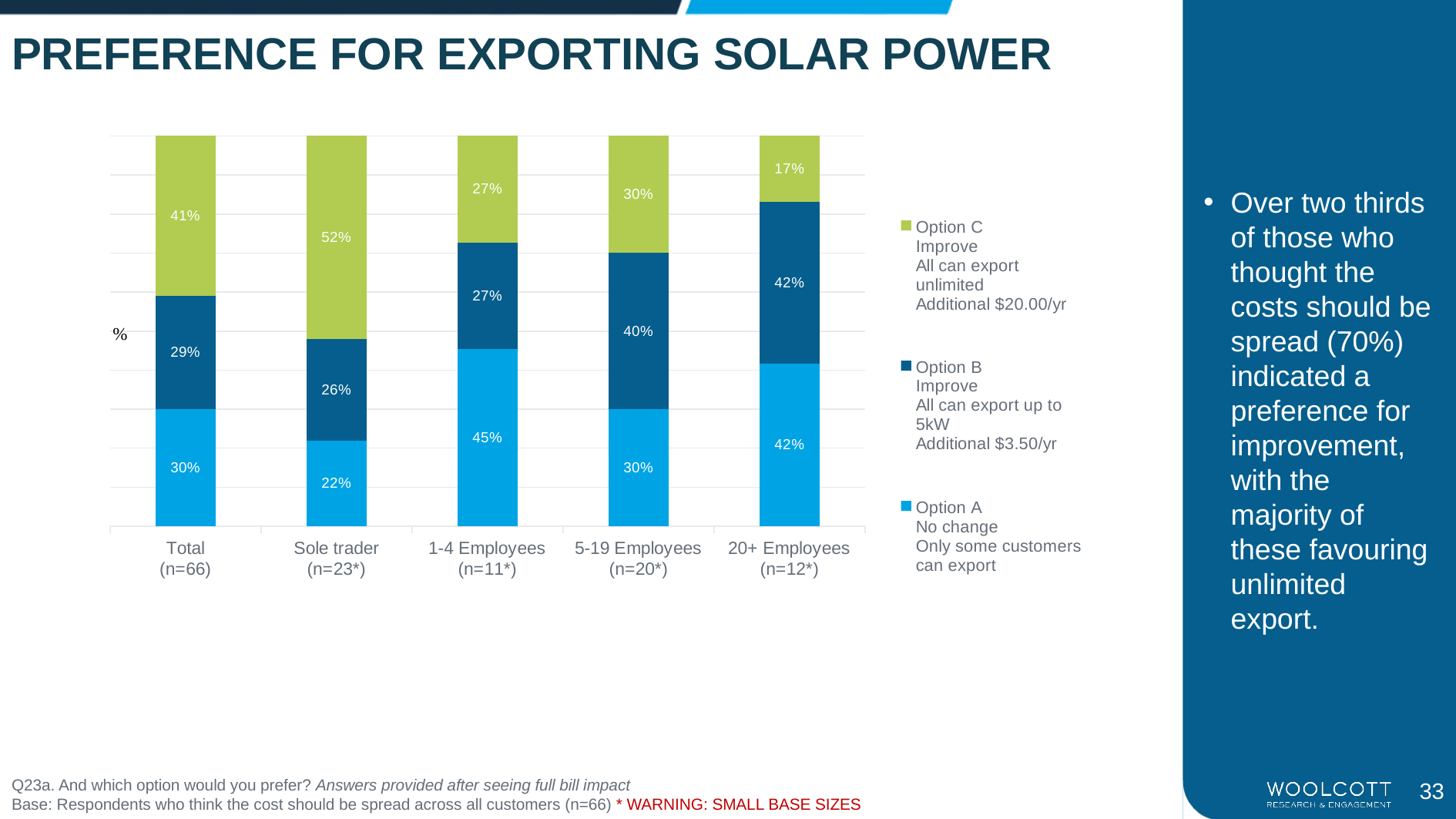

PREFERENCE FOR EXPORTING SOLAR POWER

### Chart

| Category | Option A
No change
Only some customers can export | Option B
Improve
All can export up to 5kW
Additional $3.50/yr | Option C
Improve
All can export unlimited
Additional $20.00/yr |
|---|---|---|---|
| Total
(n=66) | 0.3 | 0.29 | 0.41 |
| Sole trader
(n=23*) | 0.22 | 0.26 | 0.52 |
| 1-4 Employees
(n=11*) | 0.45 | 0.27 | 0.27 |
| 5-19 Employees
(n=20*) | 0.3 | 0.4 | 0.3 |
| 20+ Employees
(n=12*) | 0.42 | 0.42 | 0.17 |
Over two thirds of those who thought the costs should be spread (70%) indicated a preference for improvement, with the majority of these favouring unlimited export.
Q23a. And which option would you prefer? Answers provided after seeing full bill impact
Base: Respondents who think the cost should be spread across all customers (n=66) * WARNING: SMALL BASE SIZES